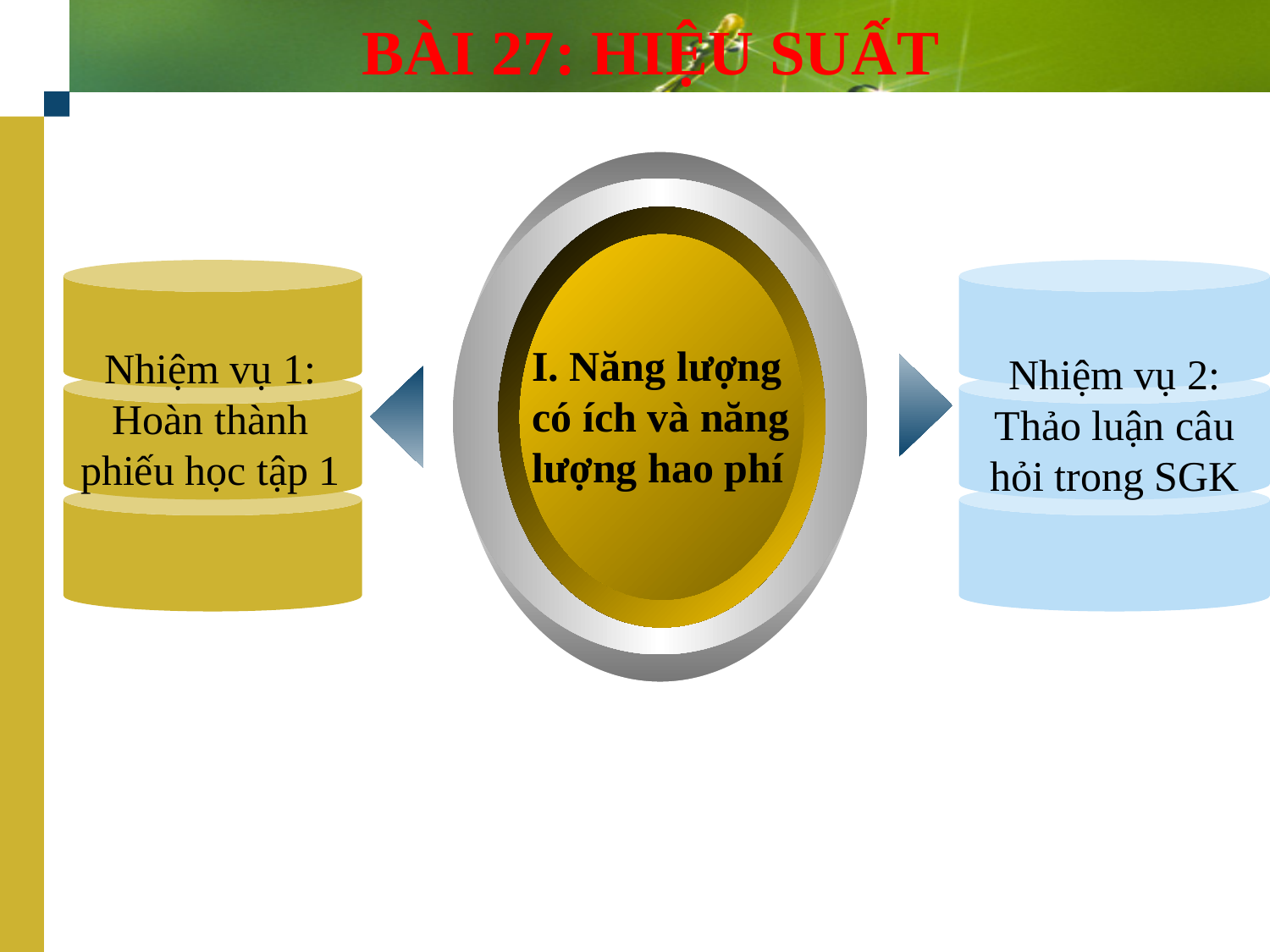

# BÀI 27: HIỆU SUẤT

I. Năng lượng có ích và năng lượng hao phí
Nhiệm vụ 1: Hoàn thành phiếu học tập 1
Nhiệm vụ 2: Thảo luận câu hỏi trong SGK